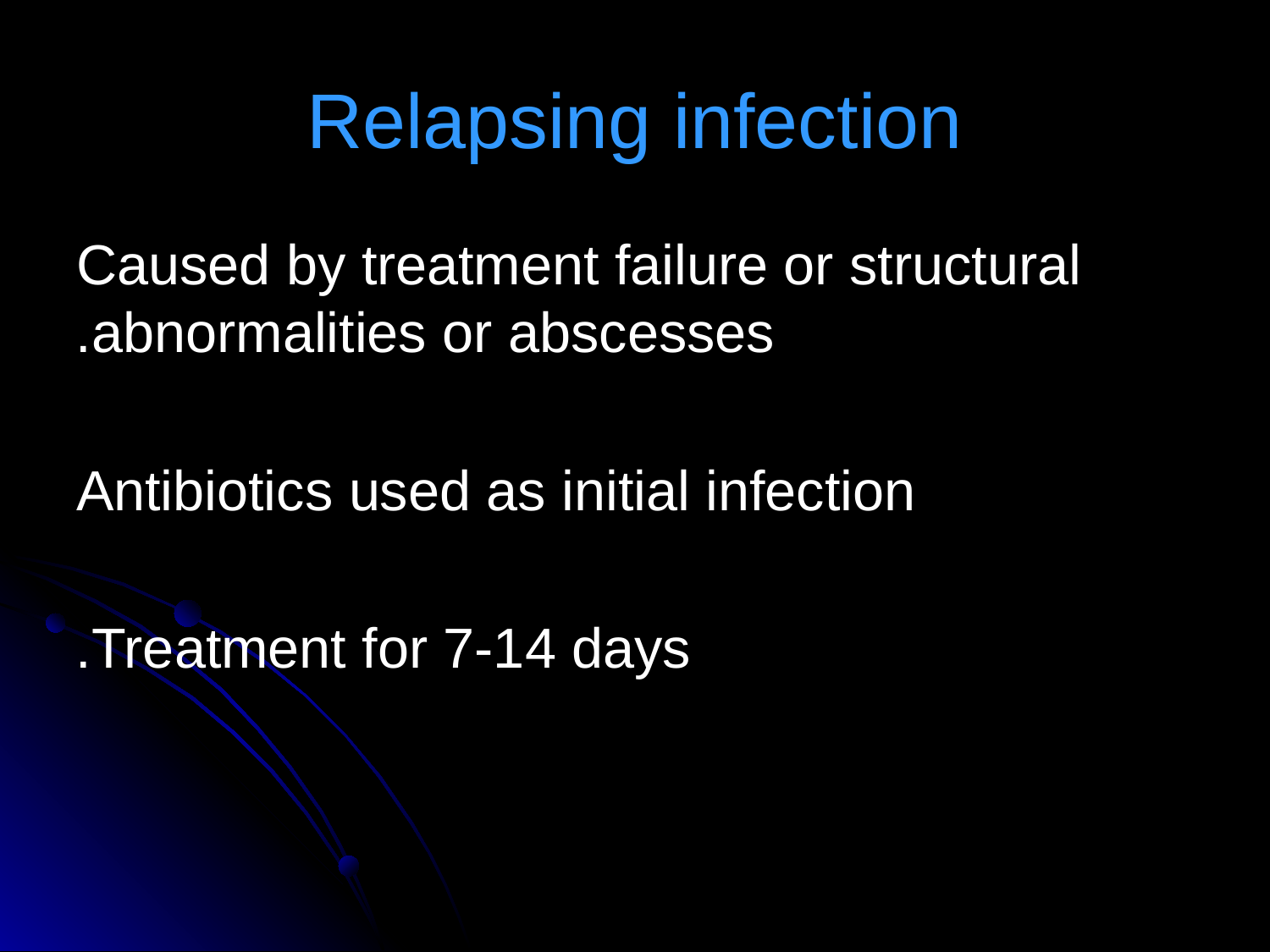

# Relapsing infection
Caused by treatment failure or structural abnormalities or abscesses.

Antibiotics used as initial infection

Treatment for 7-14 days.